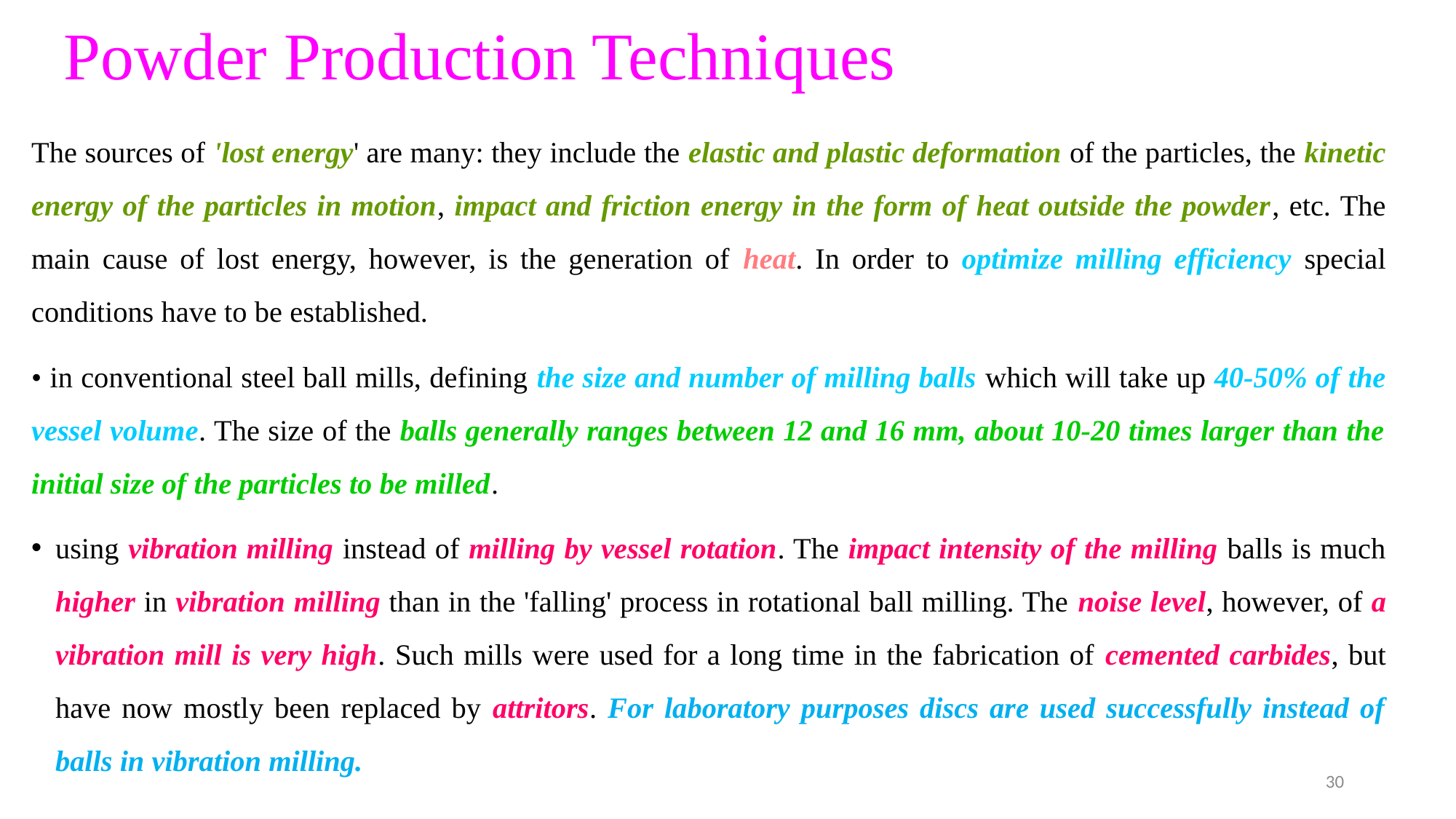

# Powder Production Techniques
The sources of 'lost energy' are many: they include the elastic and plastic deformation of the particles, the kinetic energy of the particles in motion, impact and friction energy in the form of heat outside the powder, etc. The main cause of lost energy, however, is the generation of heat. In order to optimize milling efficiency special conditions have to be established.
• in conventional steel ball mills, defining the size and number of milling balls which will take up 40-50% of the vessel volume. The size of the balls generally ranges between 12 and 16 mm, about 10-20 times larger than the initial size of the particles to be milled.
using vibration milling instead of milling by vessel rotation. The impact intensity of the milling balls is much higher in vibration milling than in the 'falling' process in rotational ball milling. The noise level, however, of a vibration mill is very high. Such mills were used for a long time in the fabrication of cemented carbides, but have now mostly been replaced by attritors. For laboratory purposes discs are used successfully instead of balls in vibration milling.

30